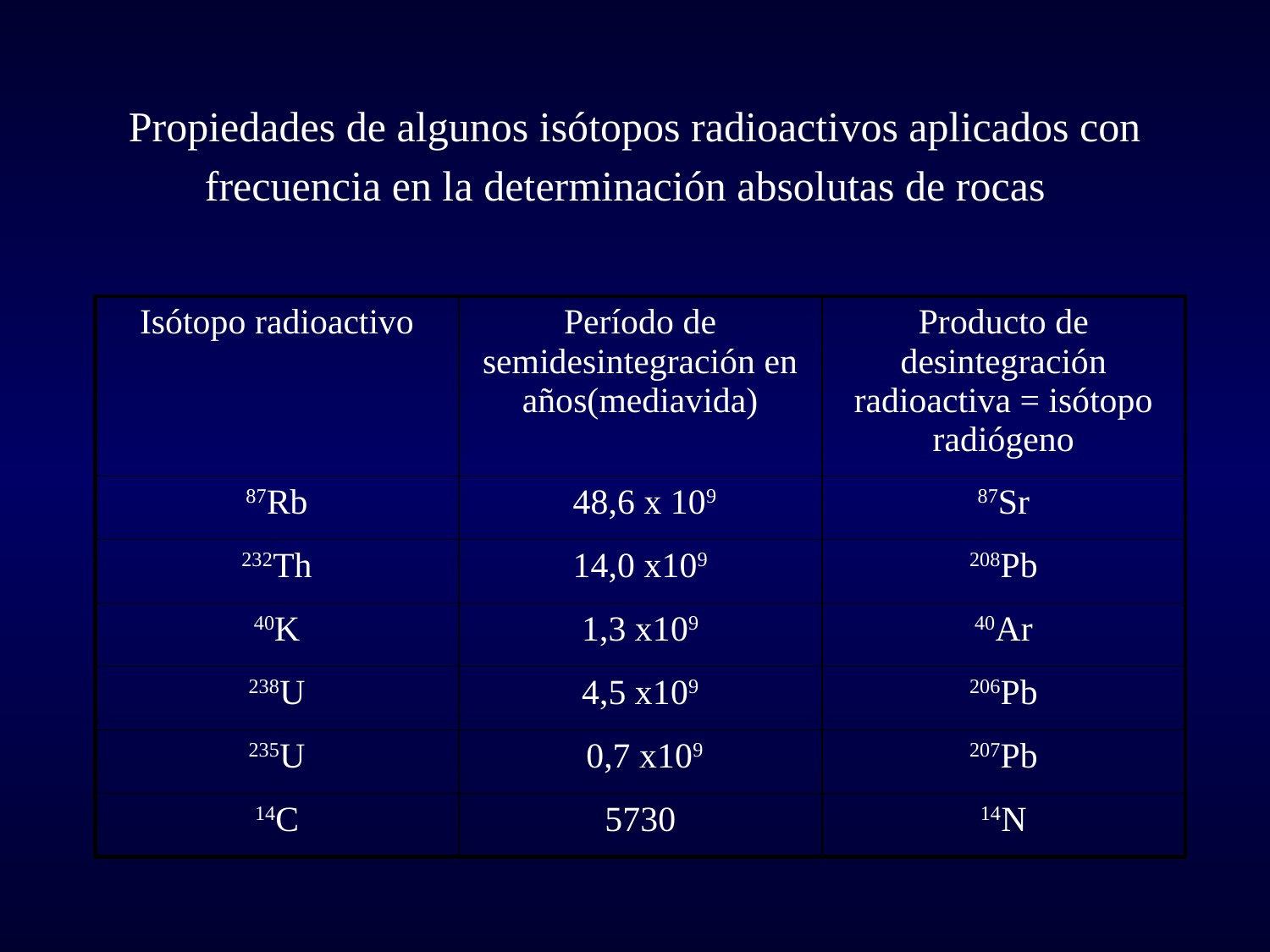

# Propiedades de algunos isótopos radioactivos aplicados con frecuencia en la determinación absolutas de rocas
| Isótopo radioactivo | Período de semidesintegración en años(mediavida) | Producto de desintegración radioactiva = isótopo radiógeno |
| --- | --- | --- |
| 87Rb | 48,6 x 109 | 87Sr |
| 232Th | 14,0 x109 | 208Pb |
| 40K | 1,3 x109 | 40Ar |
| 238U | 4,5 x109 | 206Pb |
| 235U | 0,7 x109 | 207Pb |
| 14C | 5730 | 14N |